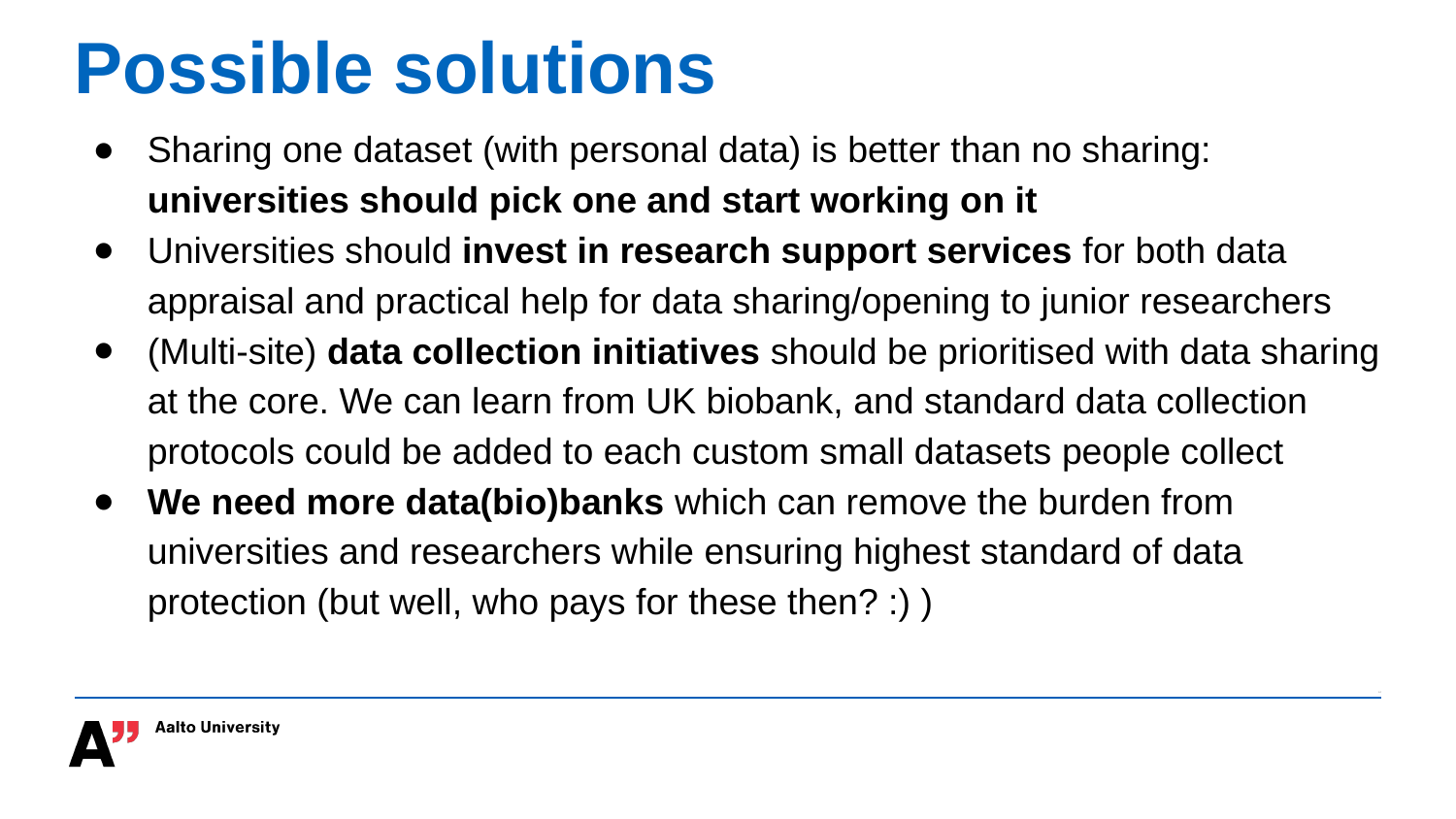

# Possible solutions
Sharing one dataset (with personal data) is better than no sharing: universities should pick one and start working on it
Universities should invest in research support services for both data appraisal and practical help for data sharing/opening to junior researchers
(Multi-site) data collection initiatives should be prioritised with data sharing at the core. We can learn from UK biobank, and standard data collection protocols could be added to each custom small datasets people collect
We need more data(bio)banks which can remove the burden from universities and researchers while ensuring highest standard of data protection (but well, who pays for these then? :) )

44